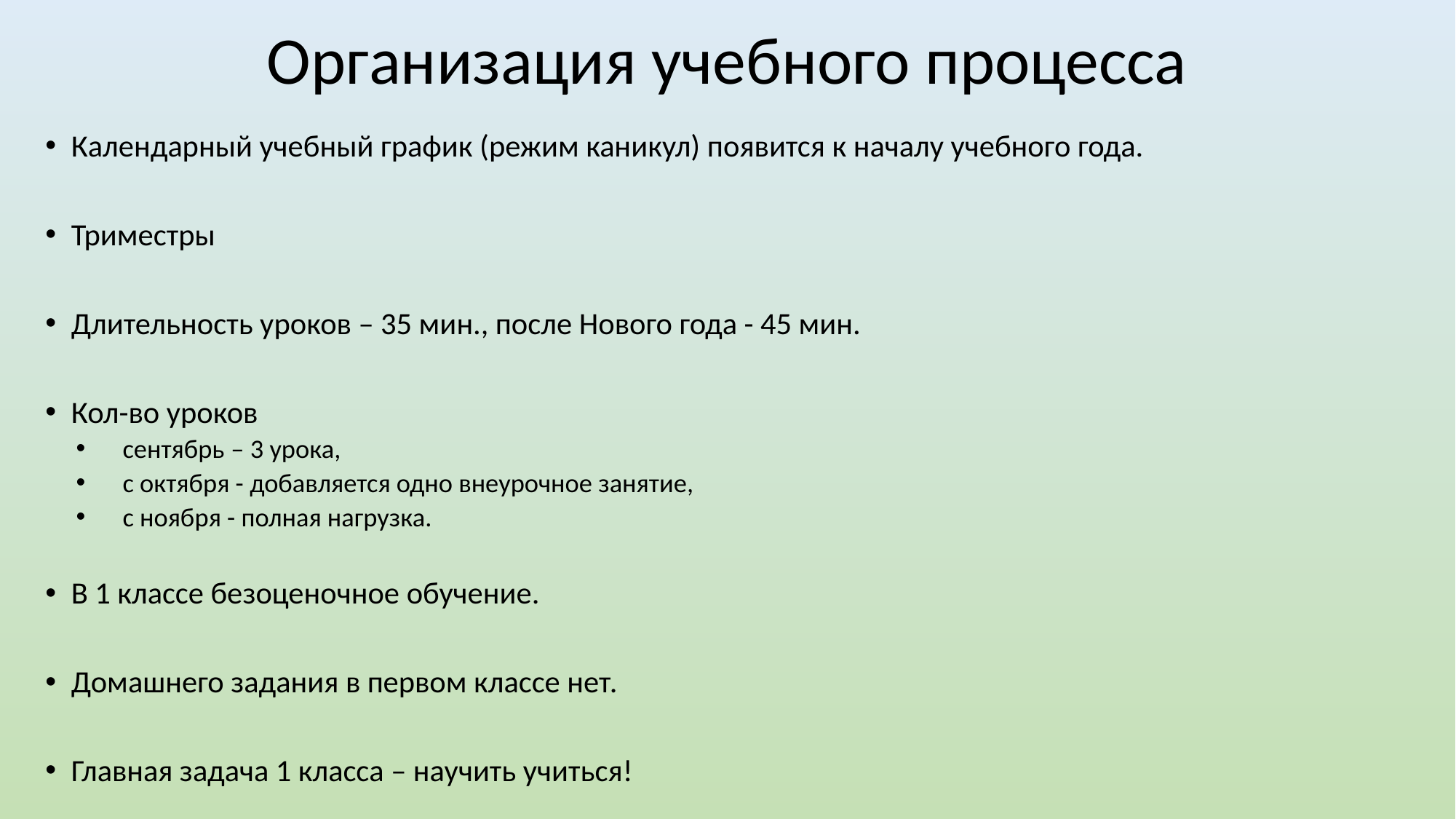

# Организация учебного процесса
Календарный учебный график (режим каникул) появится к началу учебного года.

Триместры

Длительность уроков – 35 мин., после Нового года - 45 мин.

Кол-во уроков
сентябрь – 3 урока,
с октября - добавляется одно внеурочное занятие,
с ноября - полная нагрузка.

В 1 классе безоценочное обучение.

Домашнего задания в первом классе нет.

Главная задача 1 класса – научить учиться!